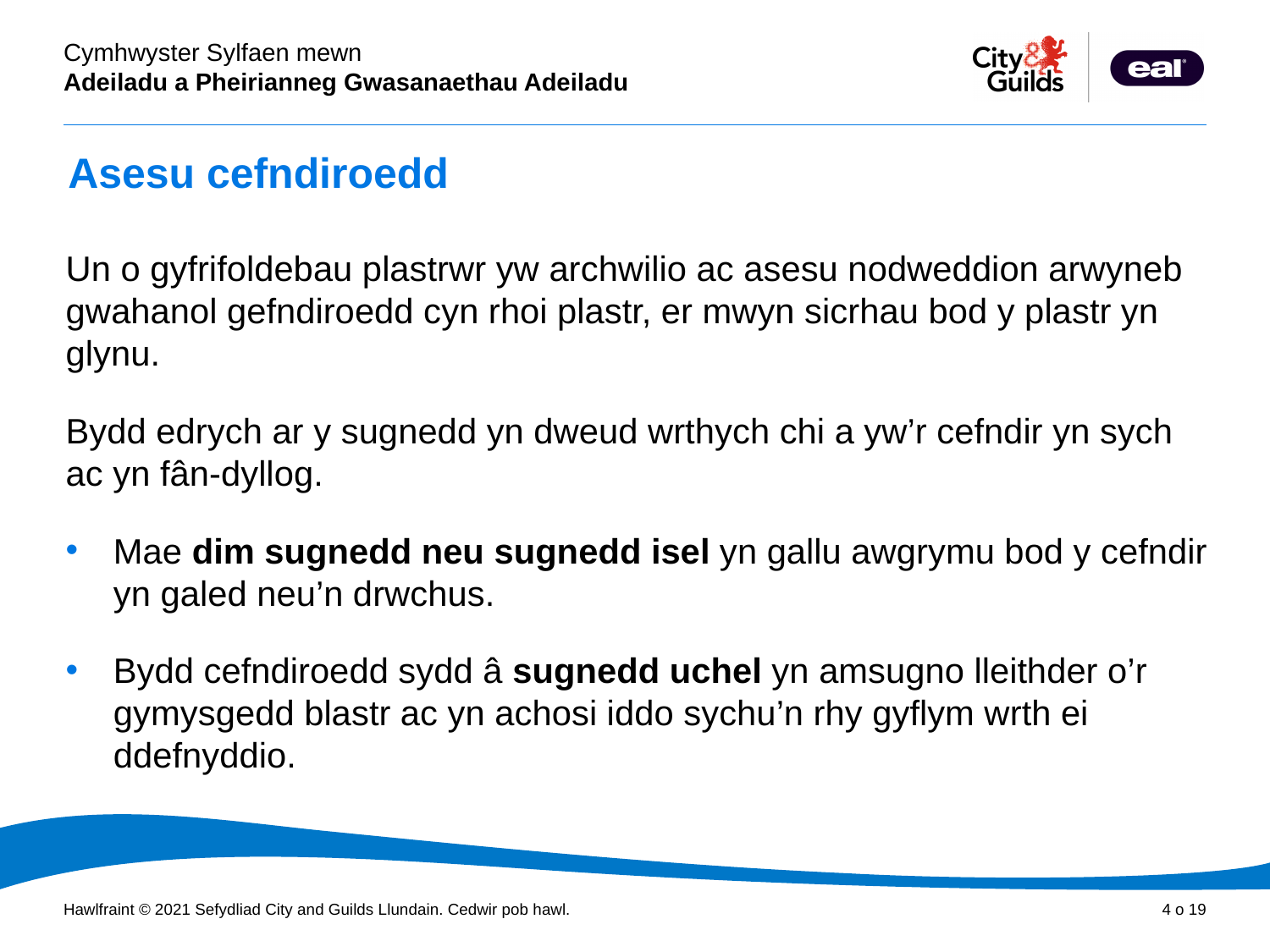

# Asesu cefndiroedd
Un o gyfrifoldebau plastrwr yw archwilio ac asesu nodweddion arwyneb gwahanol gefndiroedd cyn rhoi plastr, er mwyn sicrhau bod y plastr yn glynu.
Bydd edrych ar y sugnedd yn dweud wrthych chi a yw’r cefndir yn sych ac yn fân-dyllog.
Mae dim sugnedd neu sugnedd isel yn gallu awgrymu bod y cefndir yn galed neu’n drwchus.
Bydd cefndiroedd sydd â sugnedd uchel yn amsugno lleithder o’r gymysgedd blastr ac yn achosi iddo sychu’n rhy gyflym wrth ei ddefnyddio.